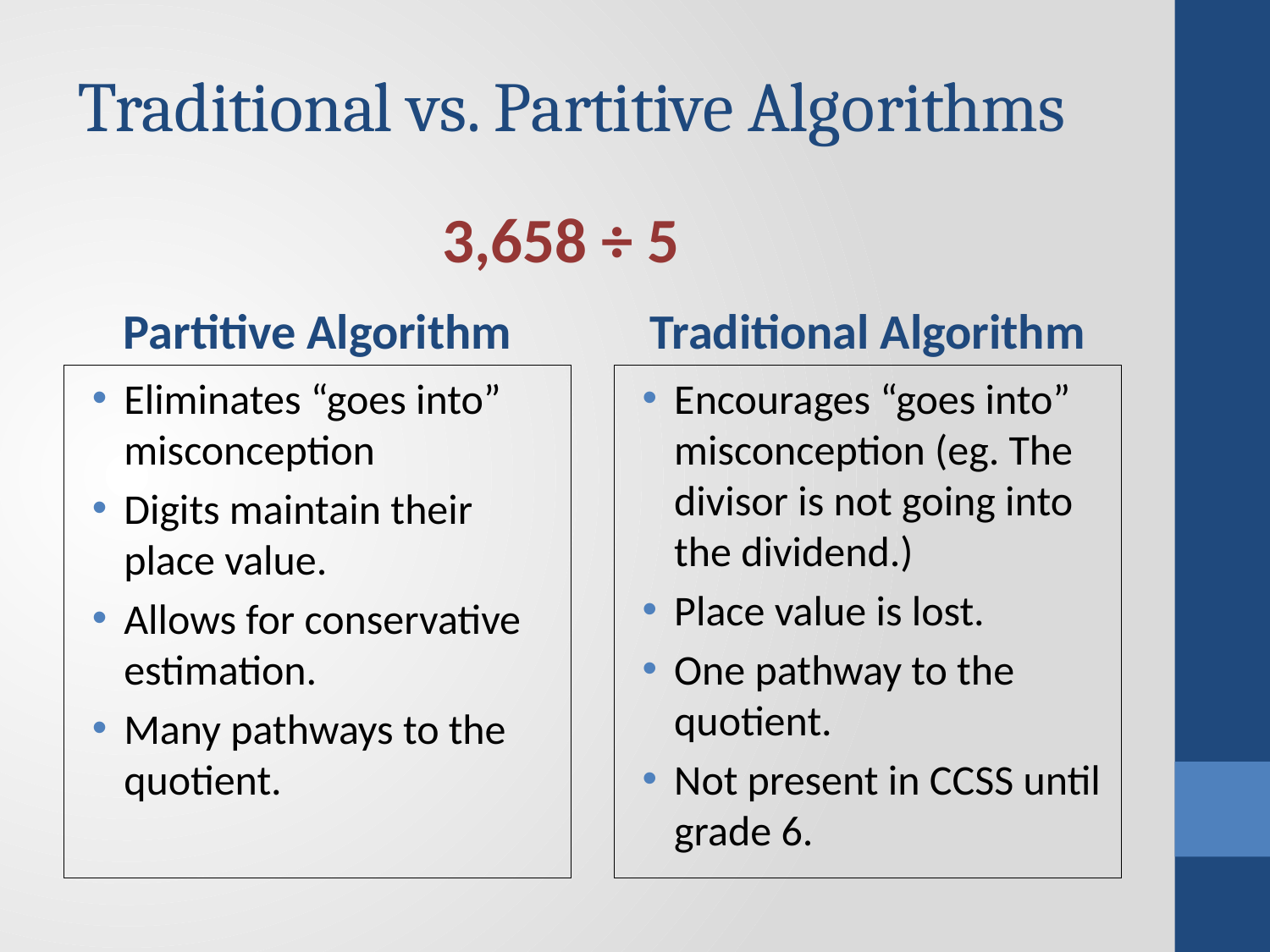

# Traditional vs. Partitive Algorithms
3,658 ÷ 5
Partitive Algorithm
Traditional Algorithm
Eliminates “goes into” misconception
Digits maintain their place value.
Allows for conservative estimation.
Many pathways to the quotient.

Encourages “goes into” misconception (eg. The divisor is not going into the dividend.)
Place value is lost.
One pathway to the quotient.
Not present in CCSS until grade 6.